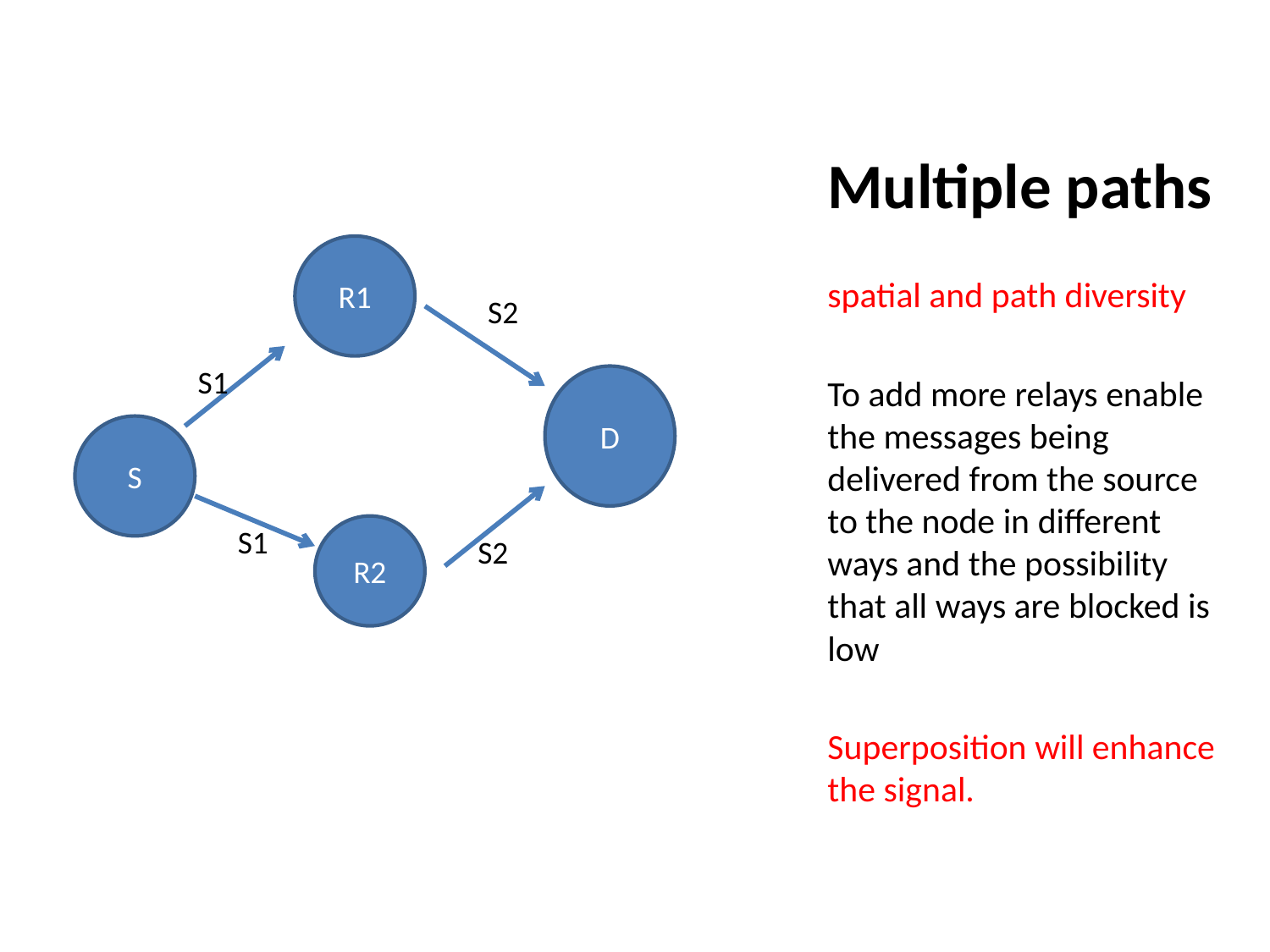

# Multiple paths
R1
spatial and path diversity

To add more relays enable the messages being delivered from the source to the node in different ways and the possibility that all ways are blocked is low

Superposition will enhance the signal.

S2
S1
D
S
S1
R2
S2